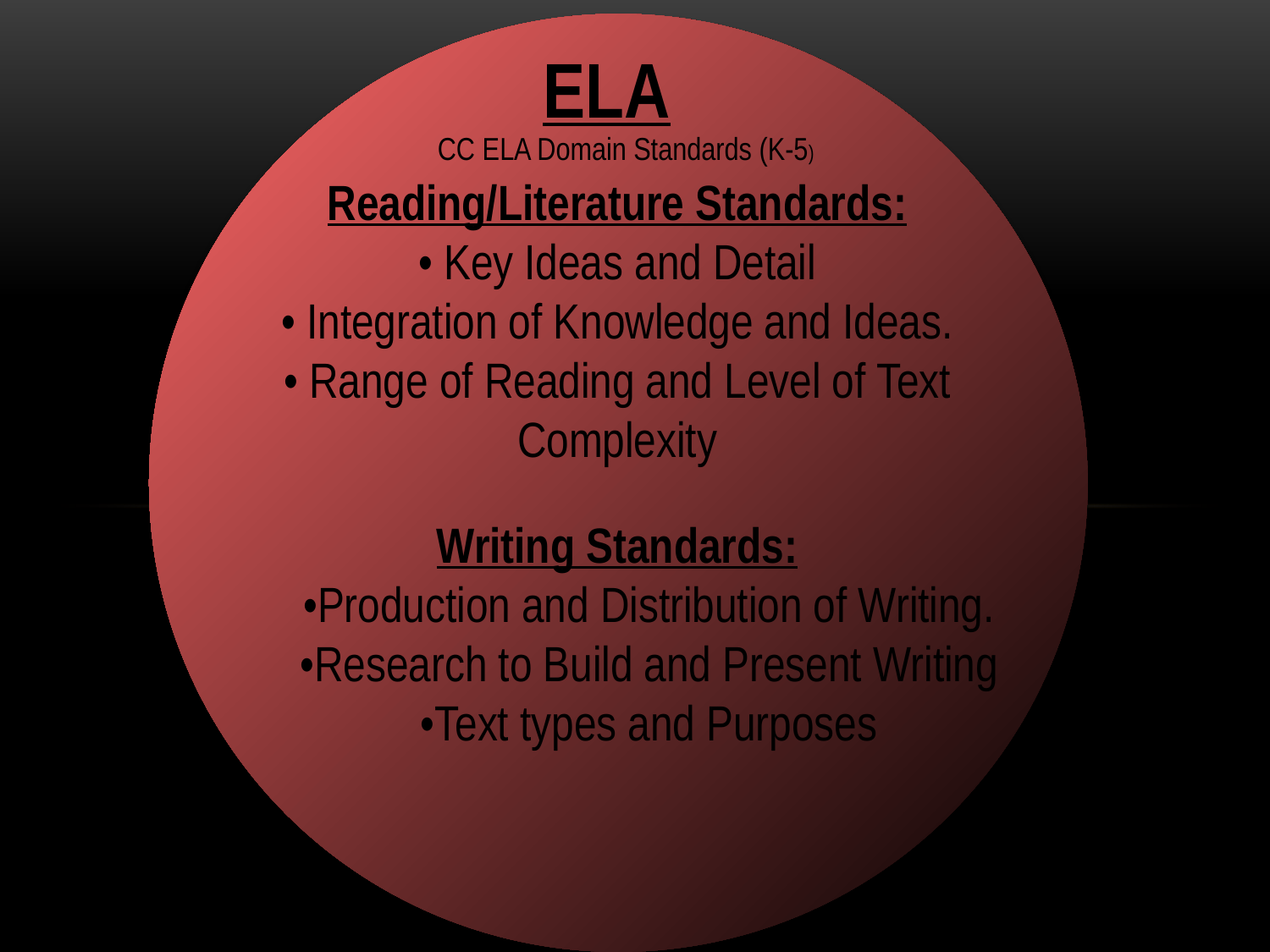

ELA
CC ELA Domain Standards (K-5)

Reading/Literature Standards:
• Key Ideas and Detail
• Integration of Knowledge and Ideas.
• Range of Reading and Level of Text Complexity

Writing Standards:
•Production and Distribution of Writing.
•Research to Build and Present Writing
•Text types and Purposes